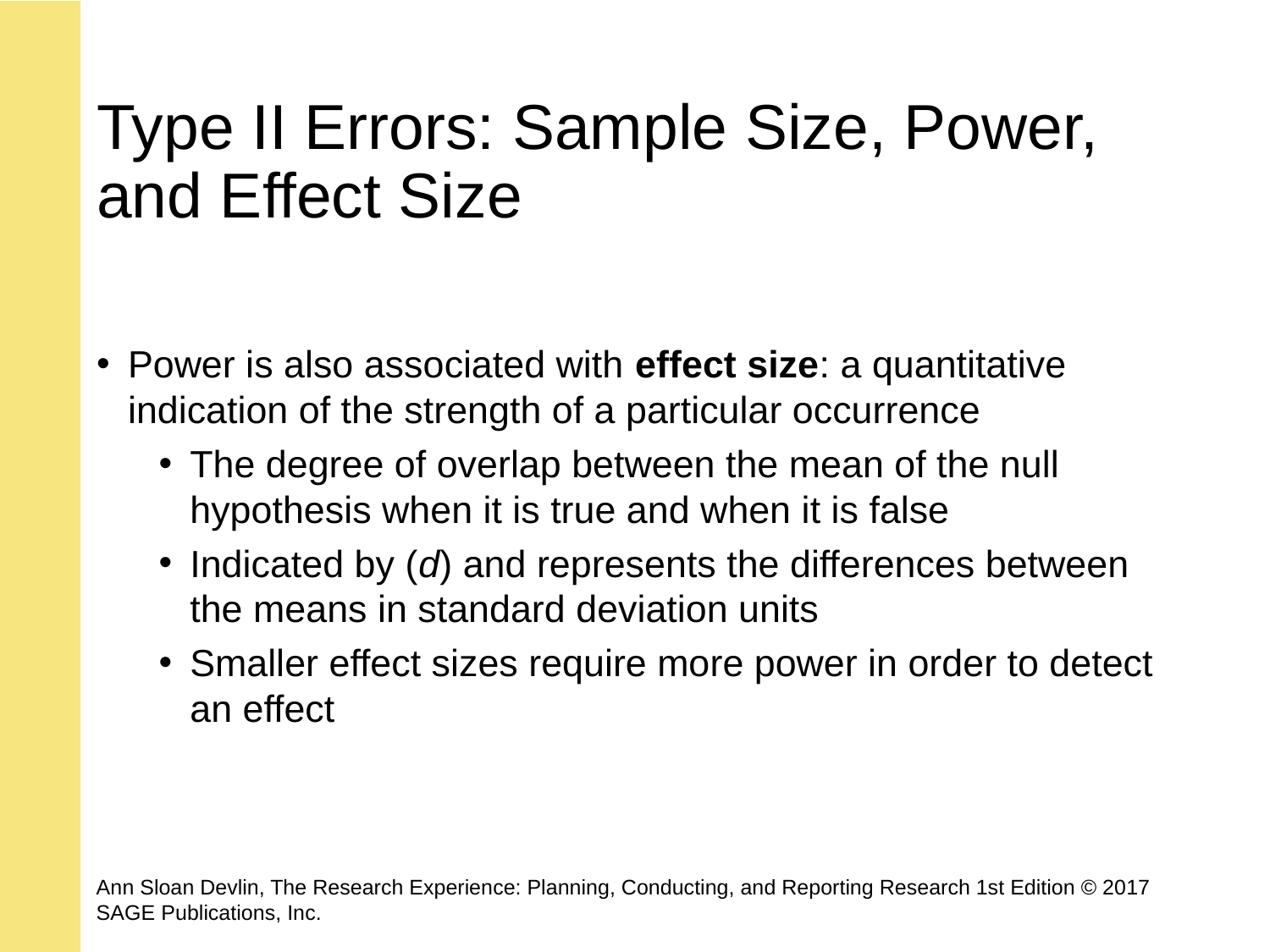

# Type II Errors: Sample Size, Power, and Effect Size
Power is also associated with effect size: a quantitative indication of the strength of a particular occurrence
The degree of overlap between the mean of the null hypothesis when it is true and when it is false
Indicated by (d) and represents the differences between the means in standard deviation units
Smaller effect sizes require more power in order to detect an effect